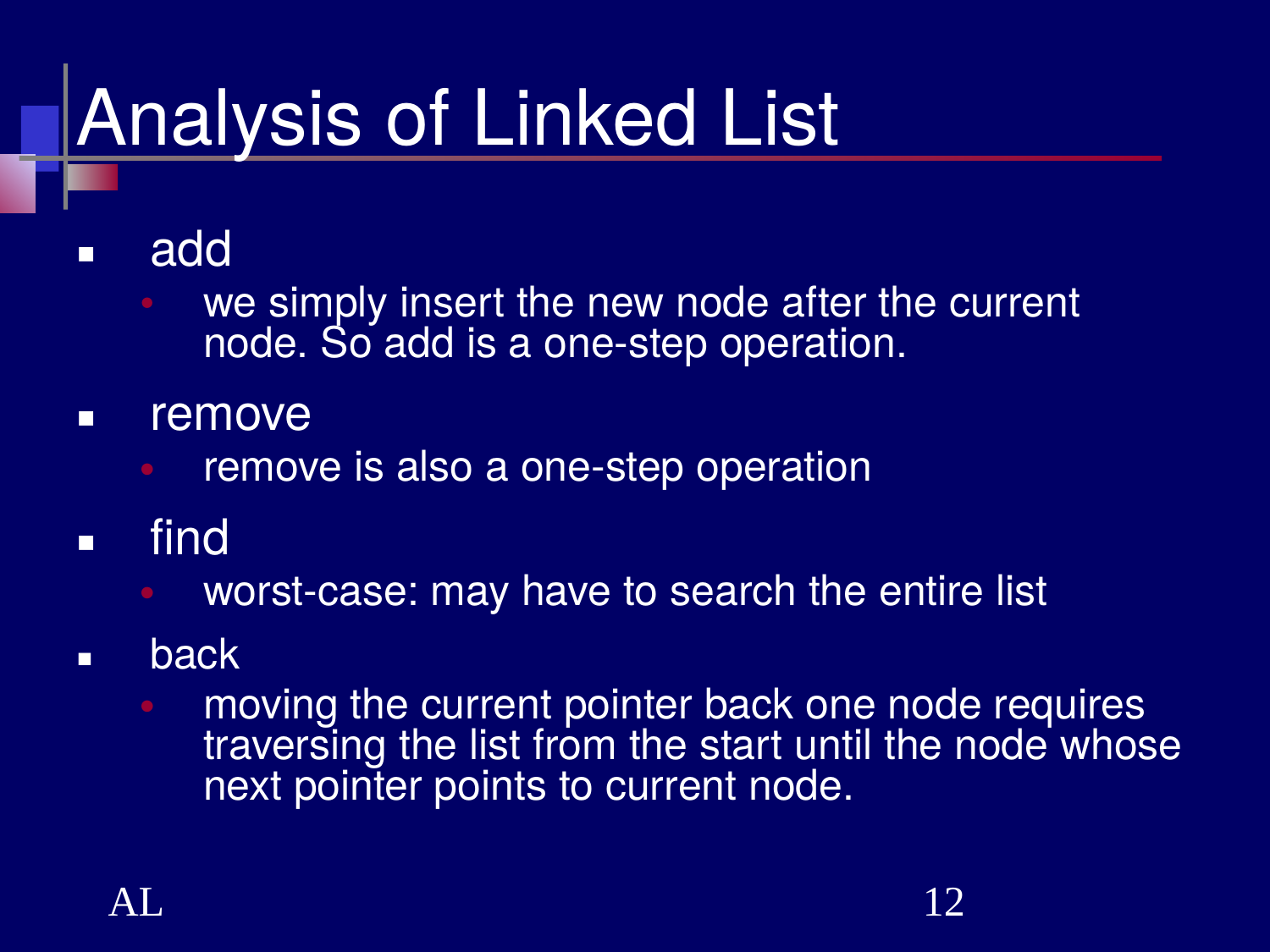

# Analysis of Linked List
add
we simply insert the new node after the current node. So add is a one-step operation.
remove
remove is also a one-step operation
find
worst-case: may have to search the entire list
back
moving the current pointer back one node requires traversing the list from the start until the node whose next pointer points to current node.

AL
12